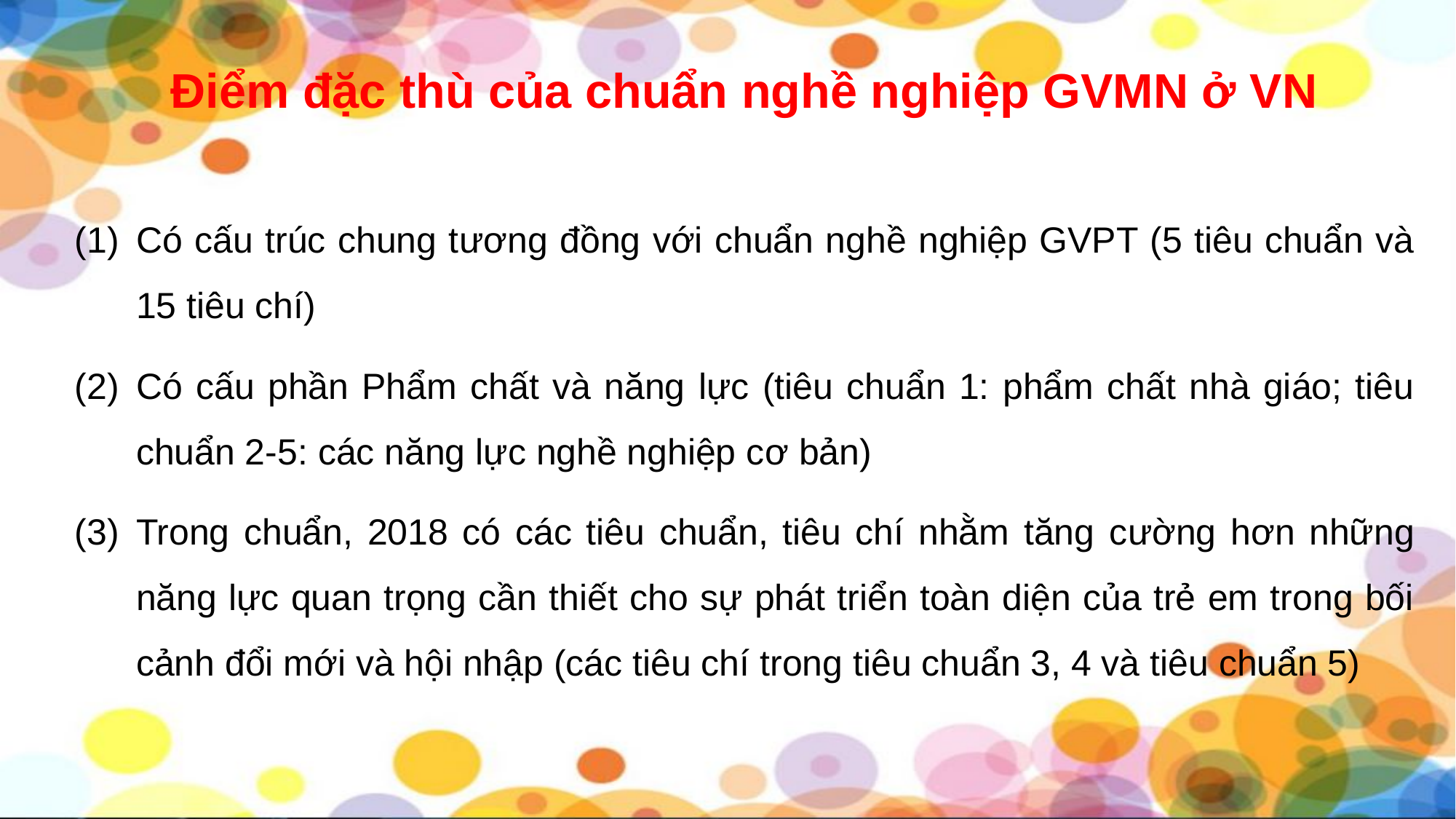

Điểm đặc thù của chuẩn nghề nghiệp GVMN ở VN

Có cấu trúc chung tương đồng với chuẩn nghề nghiệp GVPT (5 tiêu chuẩn và 15 tiêu chí)
Có cấu phần Phẩm chất và năng lực (tiêu chuẩn 1: phẩm chất nhà giáo; tiêu chuẩn 2-5: các năng lực nghề nghiệp cơ bản)
Trong chuẩn, 2018 có các tiêu chuẩn, tiêu chí nhằm tăng cường hơn những năng lực quan trọng cần thiết cho sự phát triển toàn diện của trẻ em trong bối cảnh đổi mới và hội nhập (các tiêu chí trong tiêu chuẩn 3, 4 và tiêu chuẩn 5)